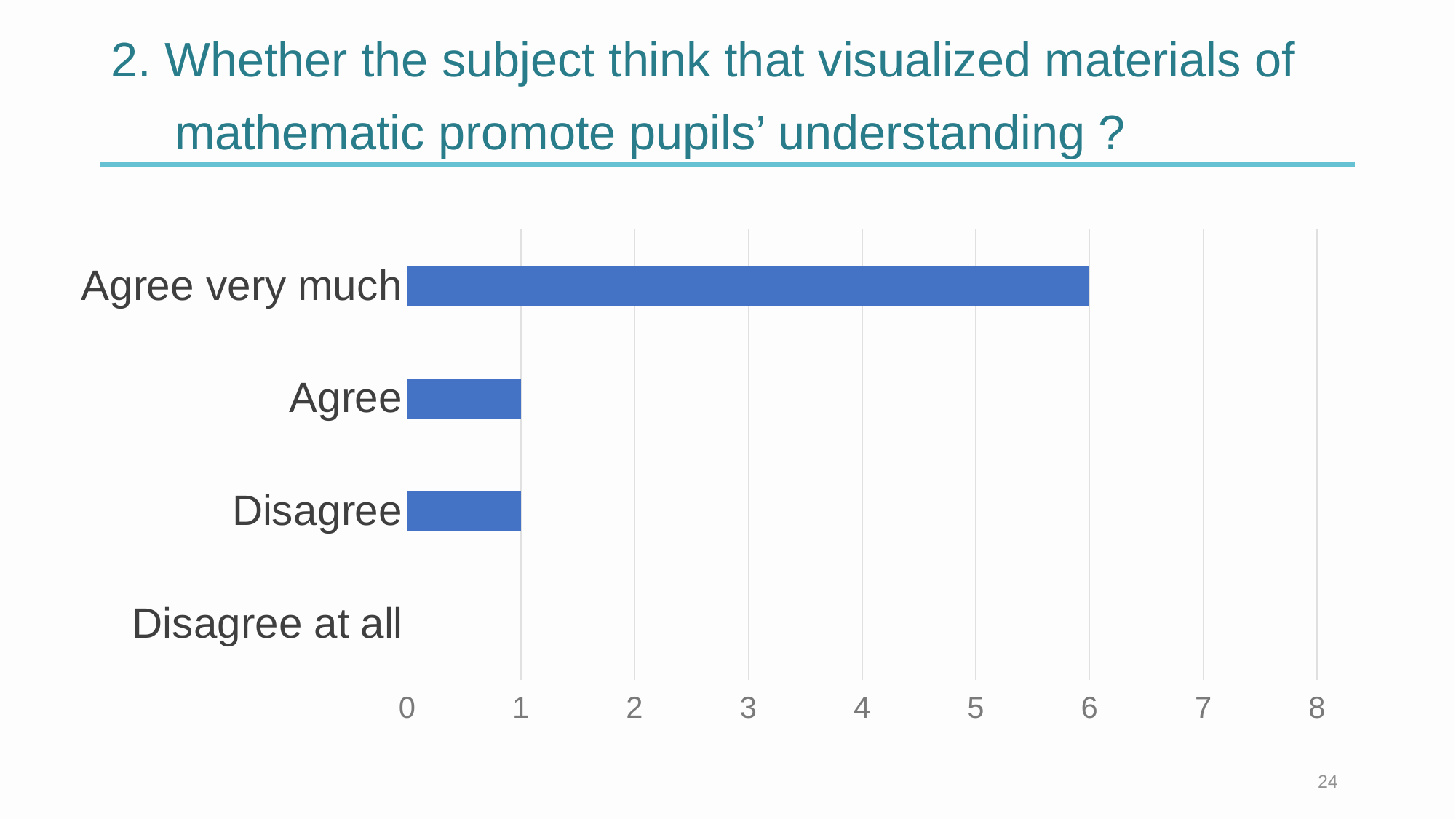

# 2. Whether the subject think that visualized materials of mathematic promote pupils’ understanding ?

### Chart

| Category |  |
|---|---|
| Agree very much | 6.0 |
| Agree | 1.0 |
| Disagree | 1.0 |
| Disagree at all | 0.0 |
24